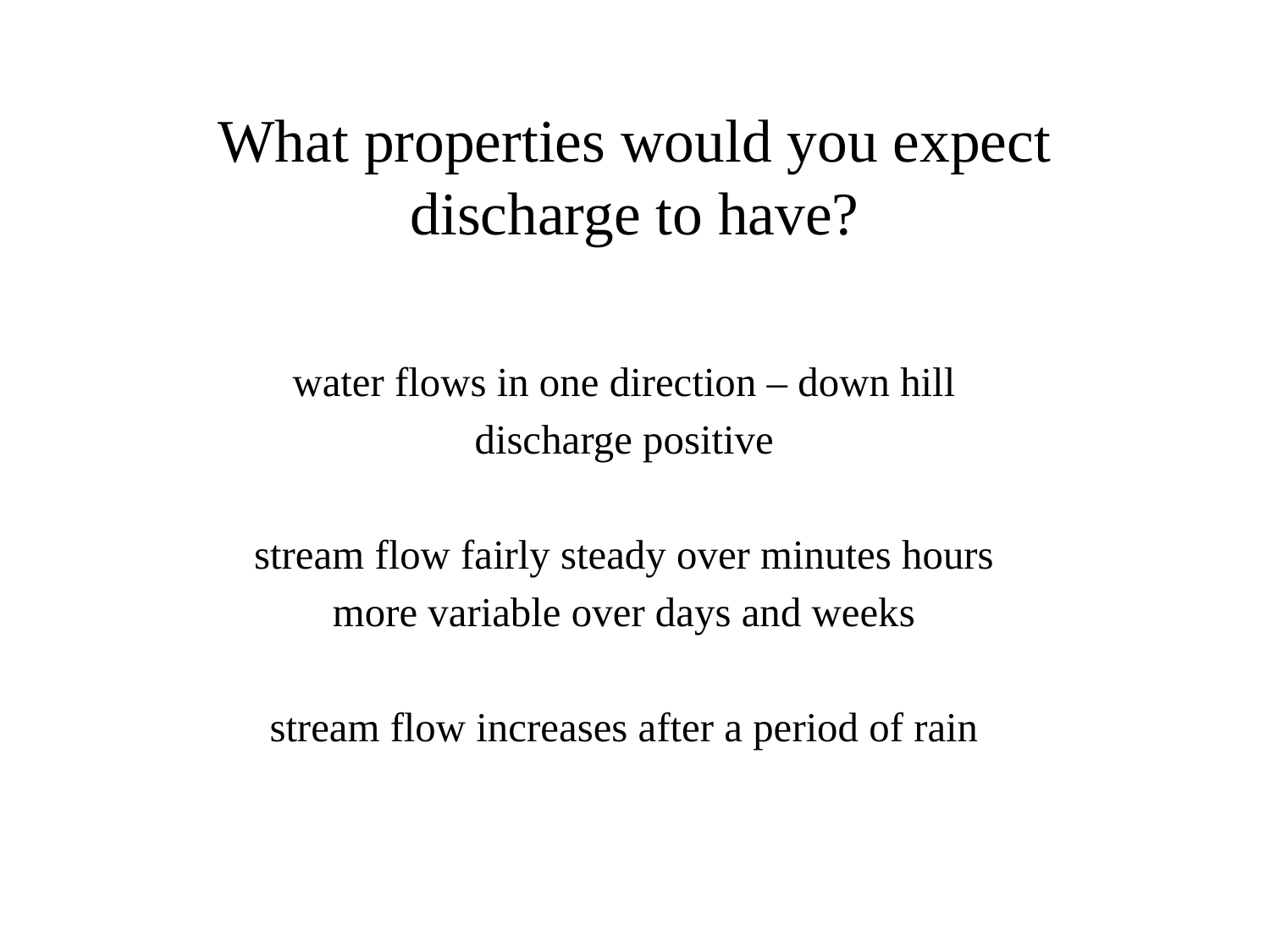

# What properties would you expect discharge to have?
water flows in one direction – down hill
discharge positive

stream flow fairly steady over minutes hours
more variable over days and weeks

stream flow increases after a period of rain